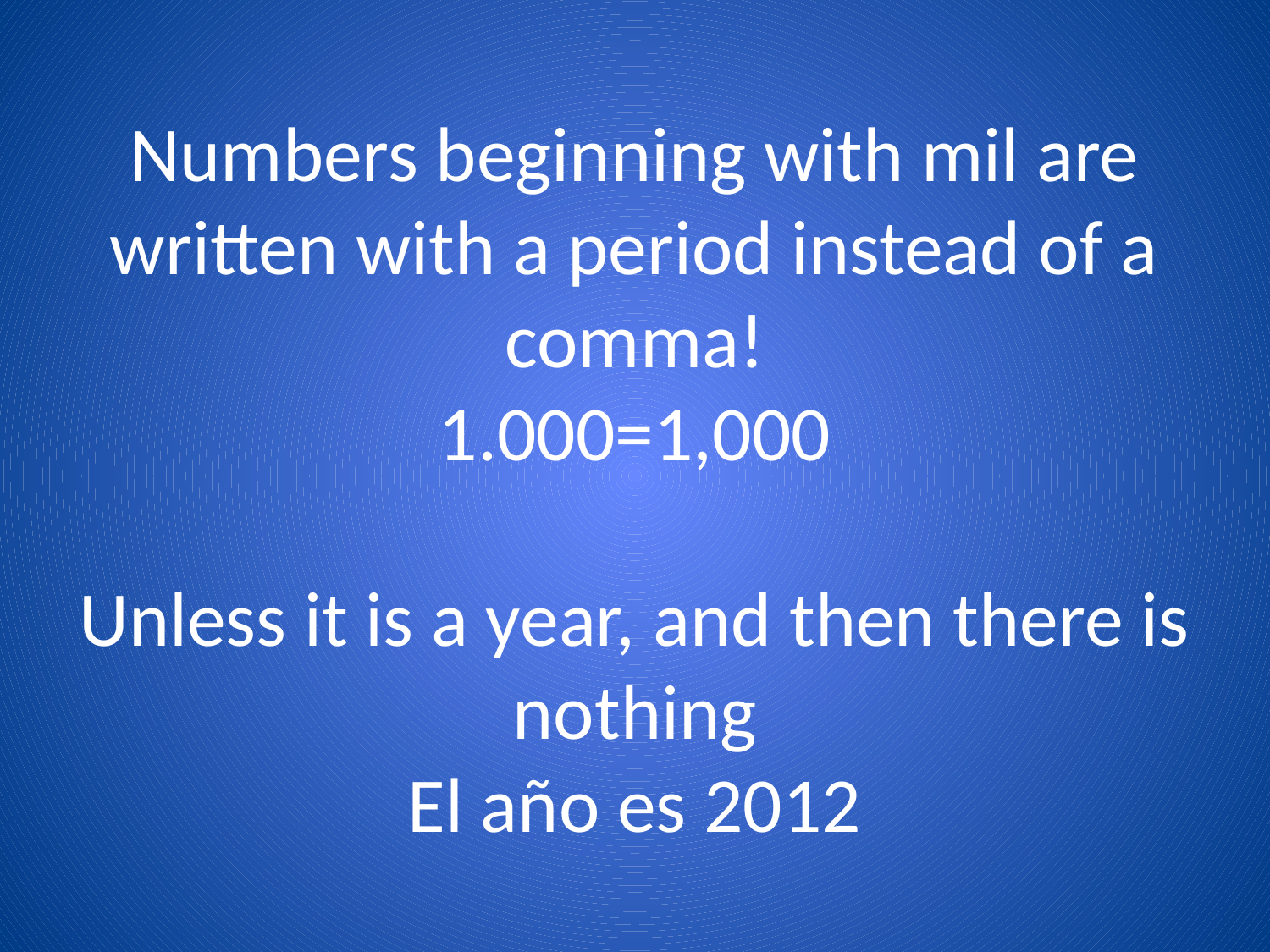

# Numbers beginning with mil are written with a period instead of a comma! 1.000=1,000 Unless it is a year, and then there is nothing El año es 2012